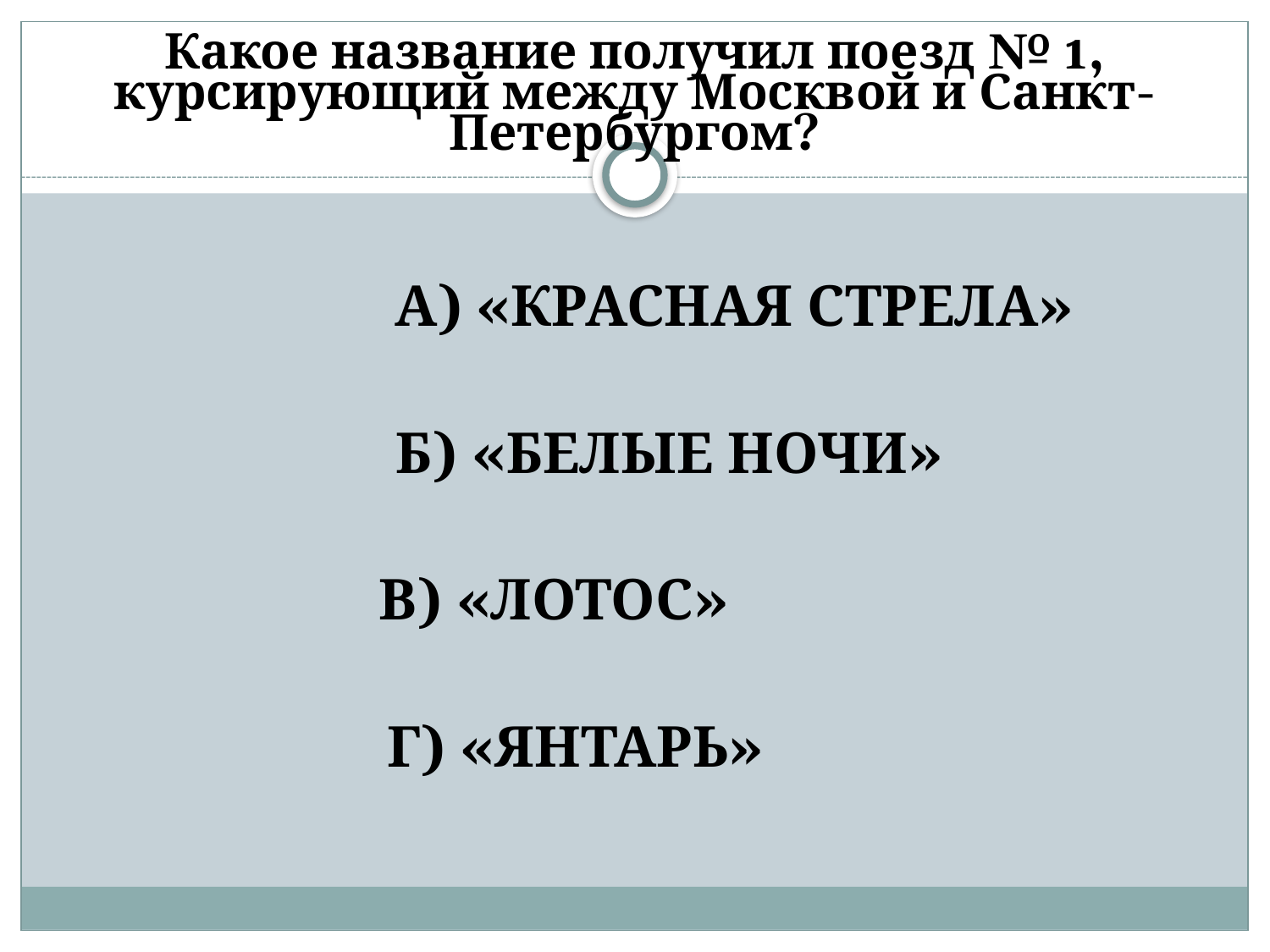

# Какое название получил поезд № 1, курсирующий между Москвой и Санкт-Петербургом?
                              А) «КРАСНАЯ СТРЕЛА»
                 Б) «БЕЛЫЕ НОЧИ»
 В) «ЛОТОС»
    Г) «ЯНТАРЬ»